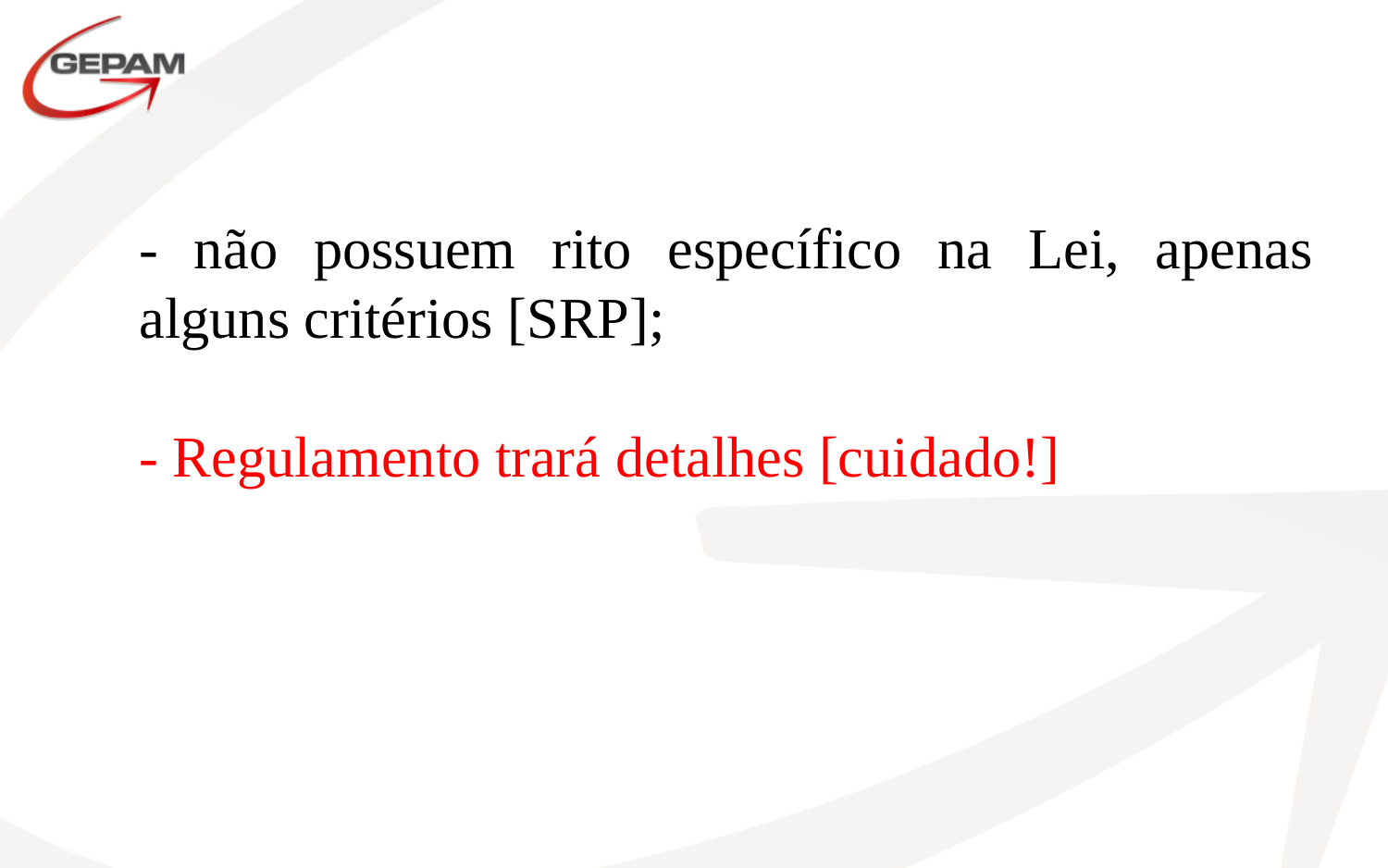

- não possuem rito específico na Lei, apenas alguns critérios [SRP];

- Regulamento trará detalhes [cuidado!]